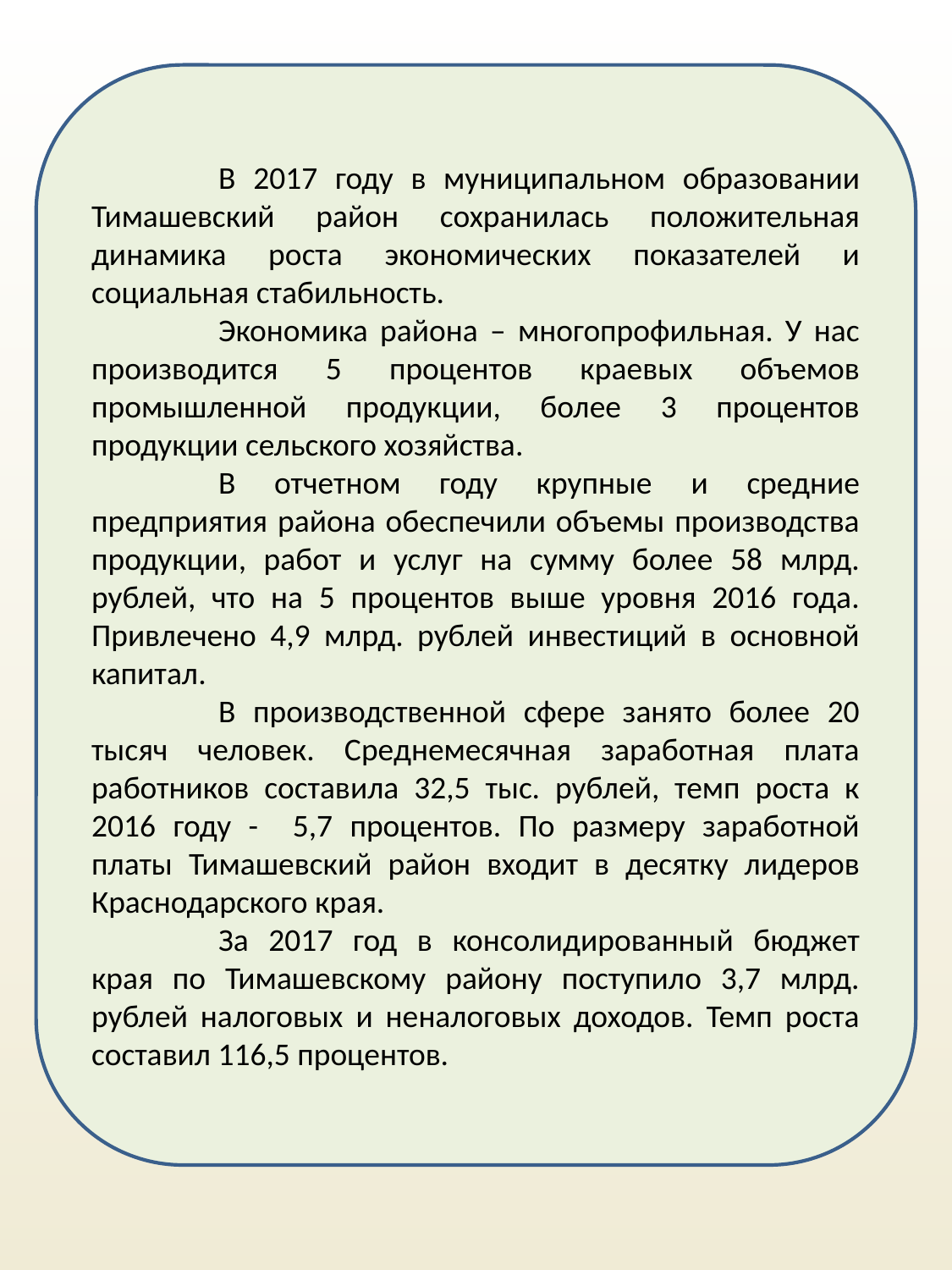

В 2017 году в муниципальном образовании Тимашевский район сохранилась положительная динамика роста экономических показателей и социальная стабильность.
	Экономика района – многопрофильная. У нас производится 5 процентов краевых объемов промышленной продукции, более 3 процентов продукции сельского хозяйства.
	В отчетном году крупные и средние предприятия района обеспечили объемы производства продукции, работ и услуг на сумму более 58 млрд. рублей, что на 5 процентов выше уровня 2016 года. Привлечено 4,9 млрд. рублей инвестиций в основной капитал.
	В производственной сфере занято более 20 тысяч человек. Среднемесячная заработная плата работников составила 32,5 тыс. рублей, темп роста к 2016 году -  5,7 процентов. По размеру заработной платы Тимашевский район входит в десятку лидеров Краснодарского края.
	За 2017 год в консолидированный бюджет края по Тимашевскому району поступило 3,7 млрд. рублей налоговых и неналоговых доходов. Темп роста составил 116,5 процентов.